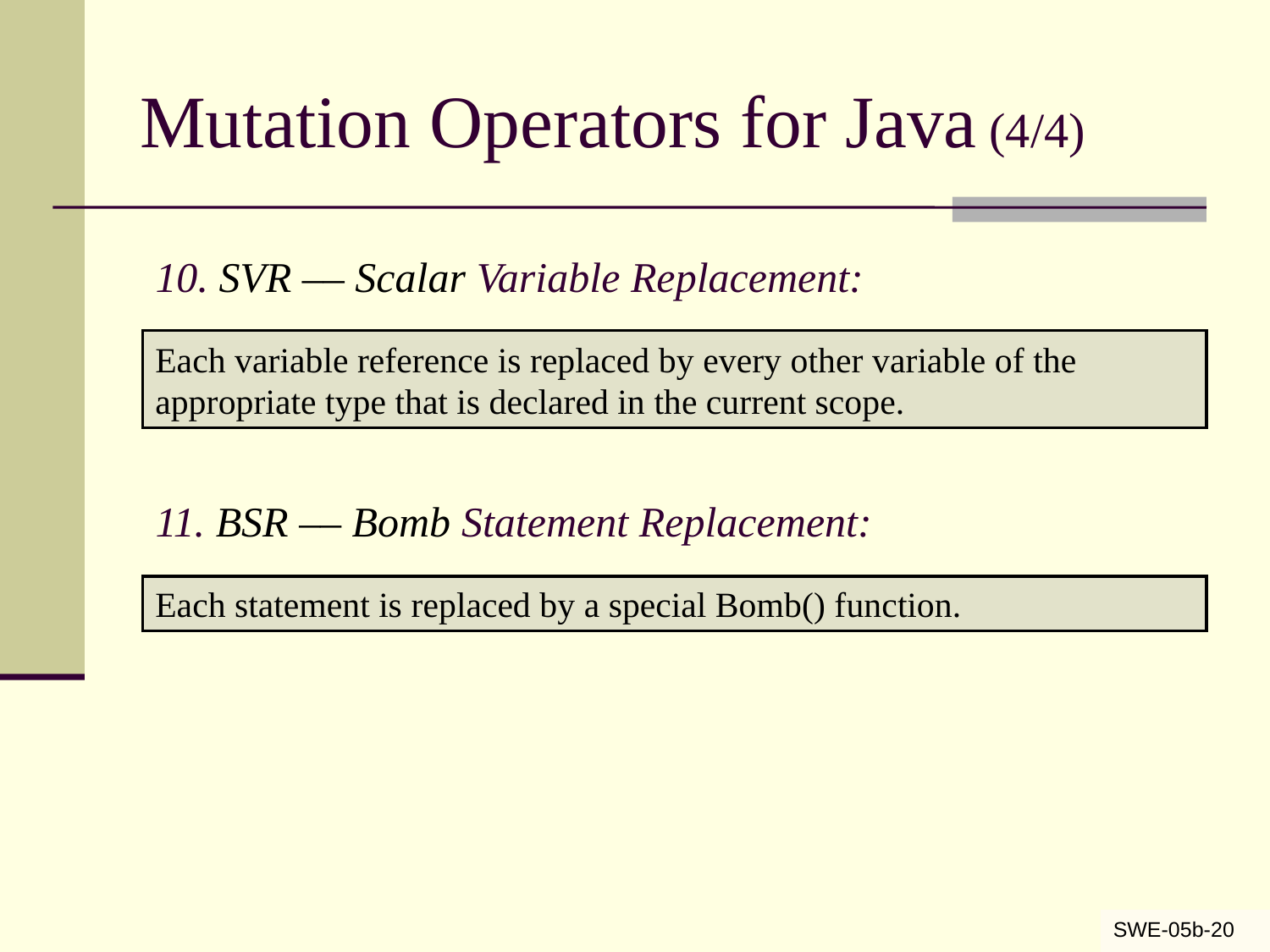

# Mutation Operators for Java (4/4)
10. SVR –– Scalar Variable Replacement:
Each variable reference is replaced by every other variable of the appropriate type that is declared in the current scope.
11. BSR –– Bomb Statement Replacement:
Each statement is replaced by a special Bomb() function.